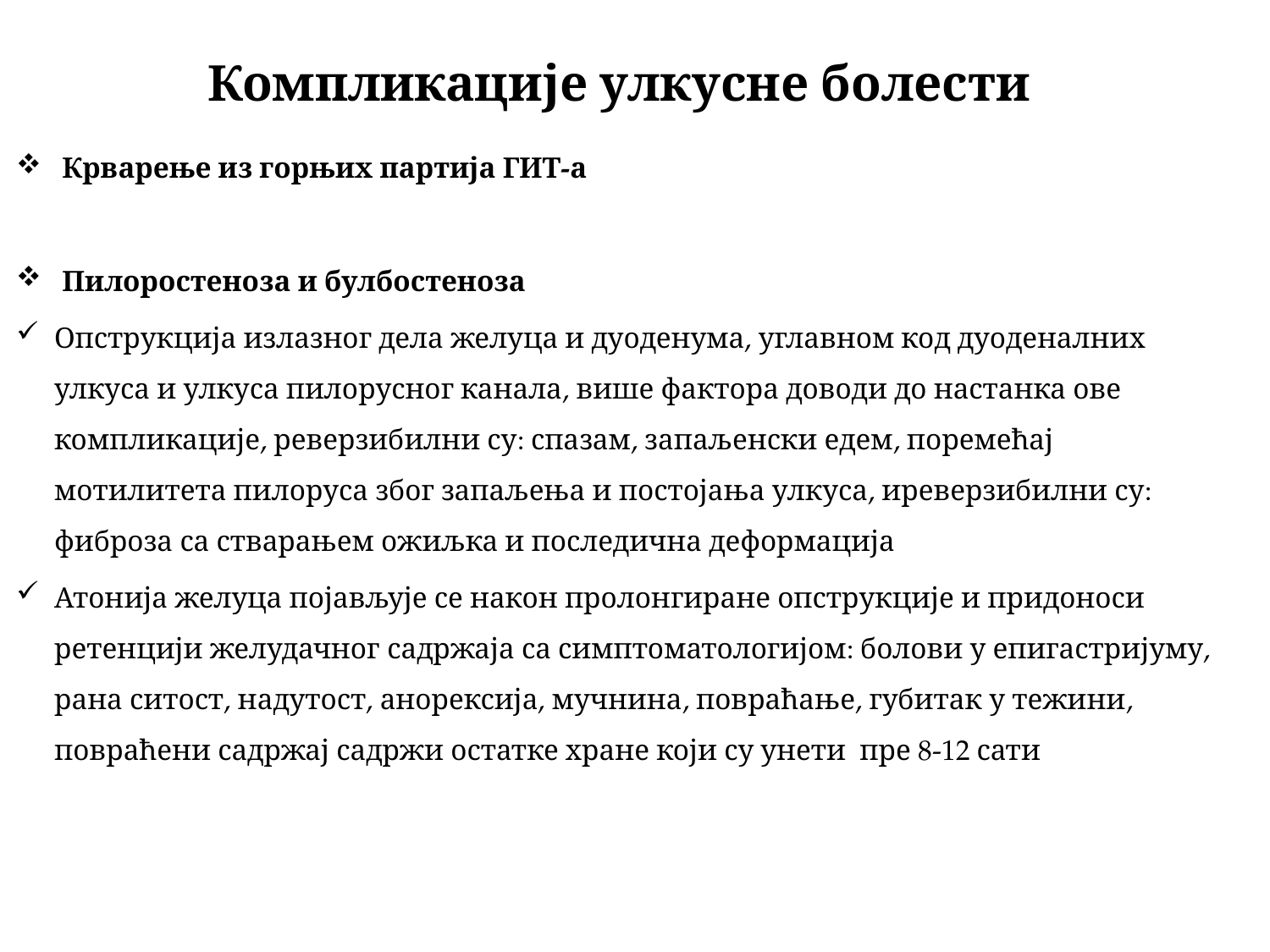

# Компликације улкусне болести
Крварење из горњих партија ГИТ-а

Пилоростеноза и булбостеноза
Опструкција излазног дела желуца и дуоденума, углавном код дуоденалних улкуса и улкуса пилорусног канала, више фактора доводи до настанка ове компликације, реверзибилни су: спазам, запаљенски едем, поремећај мотилитета пилоруса због запаљења и постојања улкуса, иреверзибилни су: фиброза са стварањем ожиљка и последична деформација
Атонија желуца појављује се након пролонгиране опструкције и придоноси ретенцији желудачног садржаја са симптоматологијом: болови у епигастријуму, рана ситост, надутост, анорексија, мучнина, повраћање, губитак у тежини, повраћени садржај садржи остатке хране који су унети  пре 8-12 сати